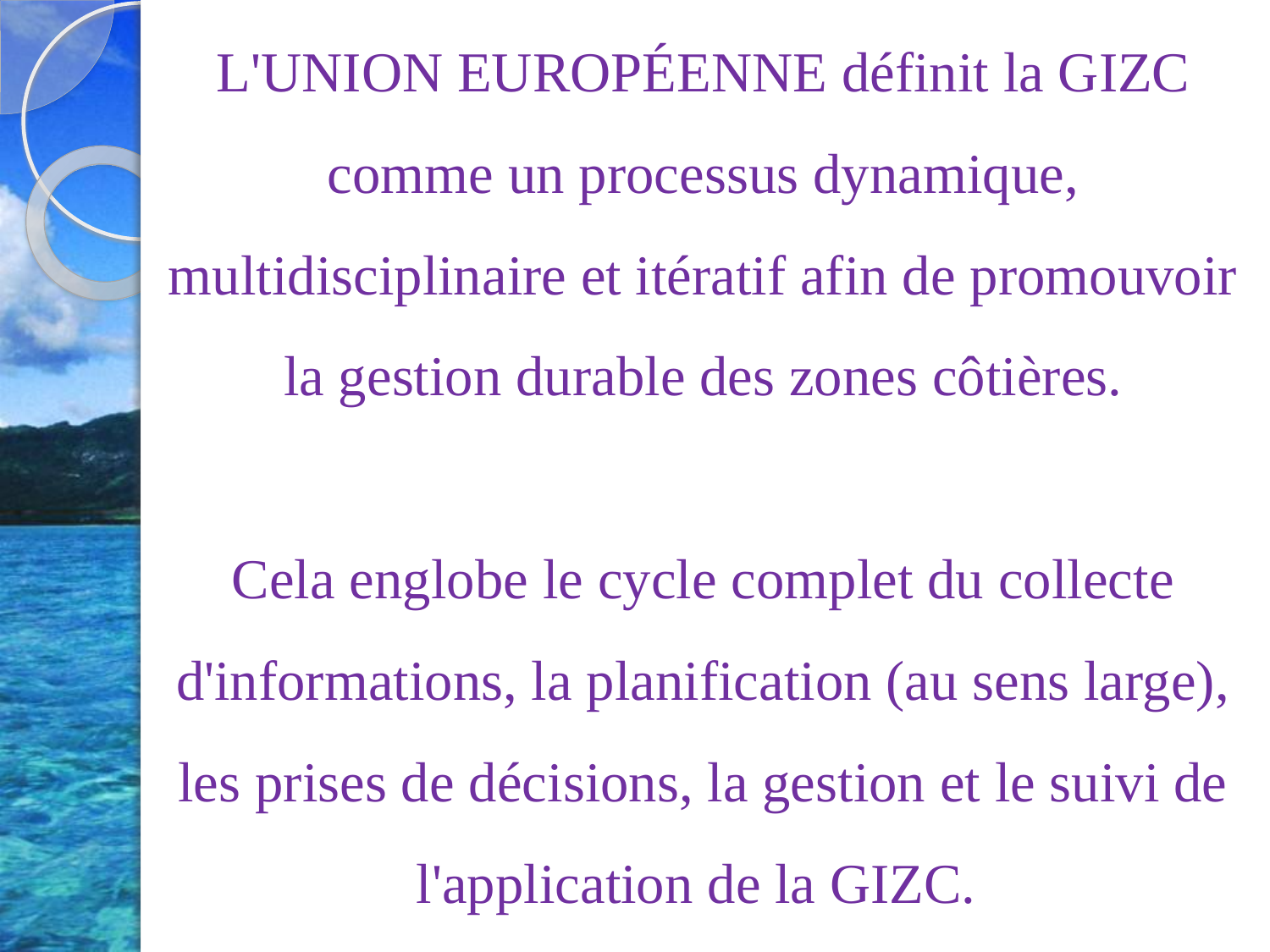

# L'UNION EUROPÉENNE définit la GIZC comme un processus dynamique, multidisciplinaire et itératif afin de promouvoir la gestion durable des zones côtières. Cela englobe le cycle complet du collecte d'informations, la planification (au sens large), les prises de décisions, la gestion et le suivi de l'application de la GIZC.